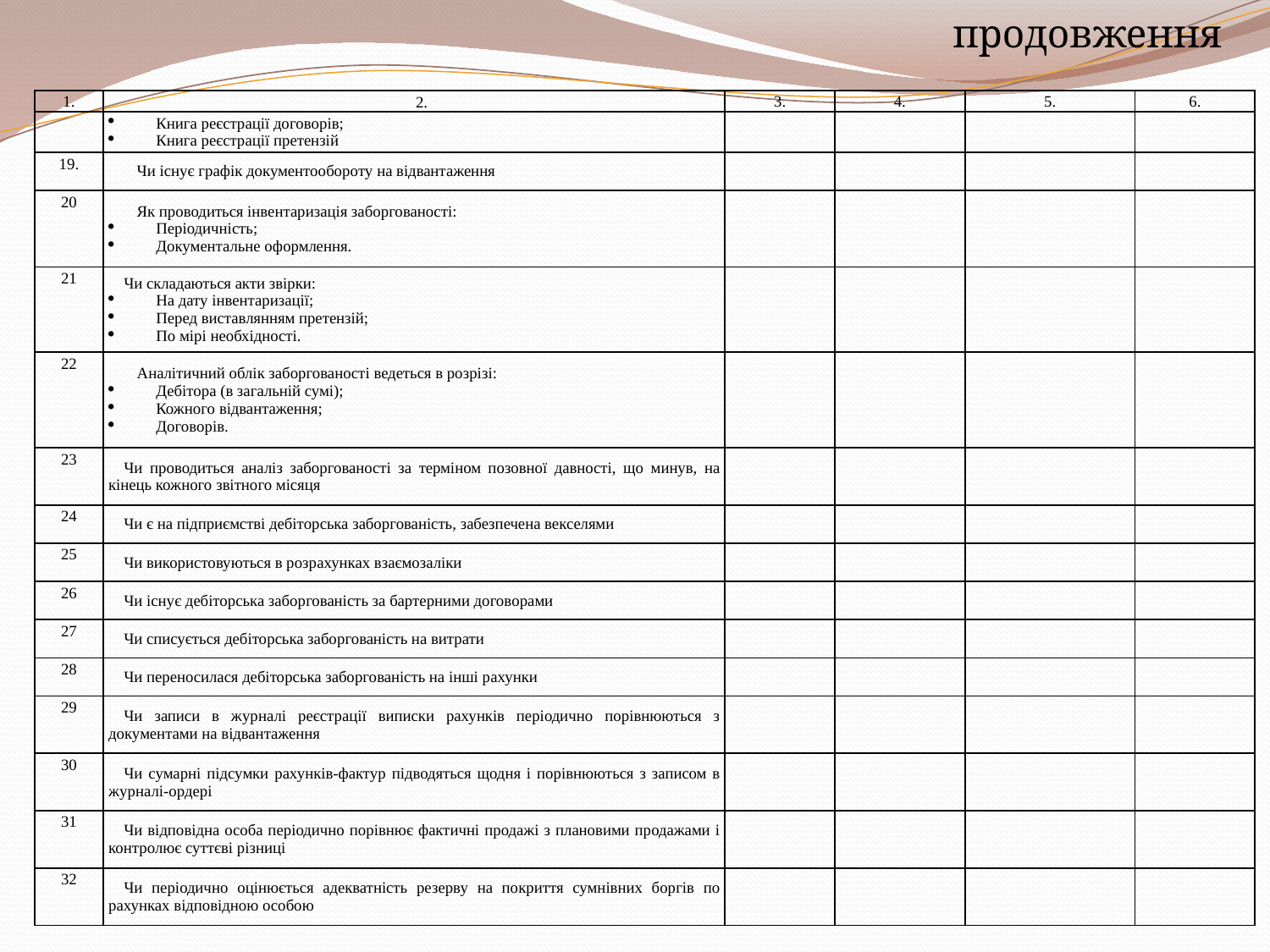

продовження
| 1. | 2. | 3. | 4. | 5. | 6. |
| --- | --- | --- | --- | --- | --- |
|  | Книга реєстрації договорів; Книга реєстрації претензій |  |  |  |  |
| 19. | Чи існує графік документообороту на відвантаження |  |  |  |  |
| 20 | Як проводиться інвентаризація заборгованості: Періодичність; Документальне оформлення. |  |  |  |  |
| 21 | Чи складаються акти звірки: На дату інвентаризації; Перед виставлянням претензій; По мірі необхідності. |  |  |  |  |
| 22 | Аналітичний облік заборгованості ведеться в розрізі: Дебітора (в загальній сумі); Кожного відвантаження; Договорів. |  |  |  |  |
| 23 | Чи проводиться аналіз заборгованості за терміном позовної давності, що минув, на кінець кожного звітного місяця |  |  |  |  |
| 24 | Чи є на підприємстві дебіторська заборгованість, забезпечена векселями |  |  |  |  |
| 25 | Чи використовуються в розрахунках взаємозаліки |  |  |  |  |
| 26 | Чи існує дебіторська заборгованість за бартерними договорами |  |  |  |  |
| 27 | Чи списується дебіторська заборгованість на витрати |  |  |  |  |
| 28 | Чи переносилася дебіторська заборгованість на інші рахунки |  |  |  |  |
| 29 | Чи записи в журналі реєстрації виписки рахунків періодично порівнюються з документами на відвантаження |  |  |  |  |
| 30 | Чи сумарні підсумки рахунків-фактур підводяться щодня і порівнюються з записом в журналі-ордері |  |  |  |  |
| 31 | Чи відповідна особа періодично порівнює фактичні продажі з плановими продажами і контролює суттєві різниці |  |  |  |  |
| 32 | Чи періодично оцінюється адекватність резерву на покриття сумнівних боргів по рахунках відповідною особою |  |  |  |  |